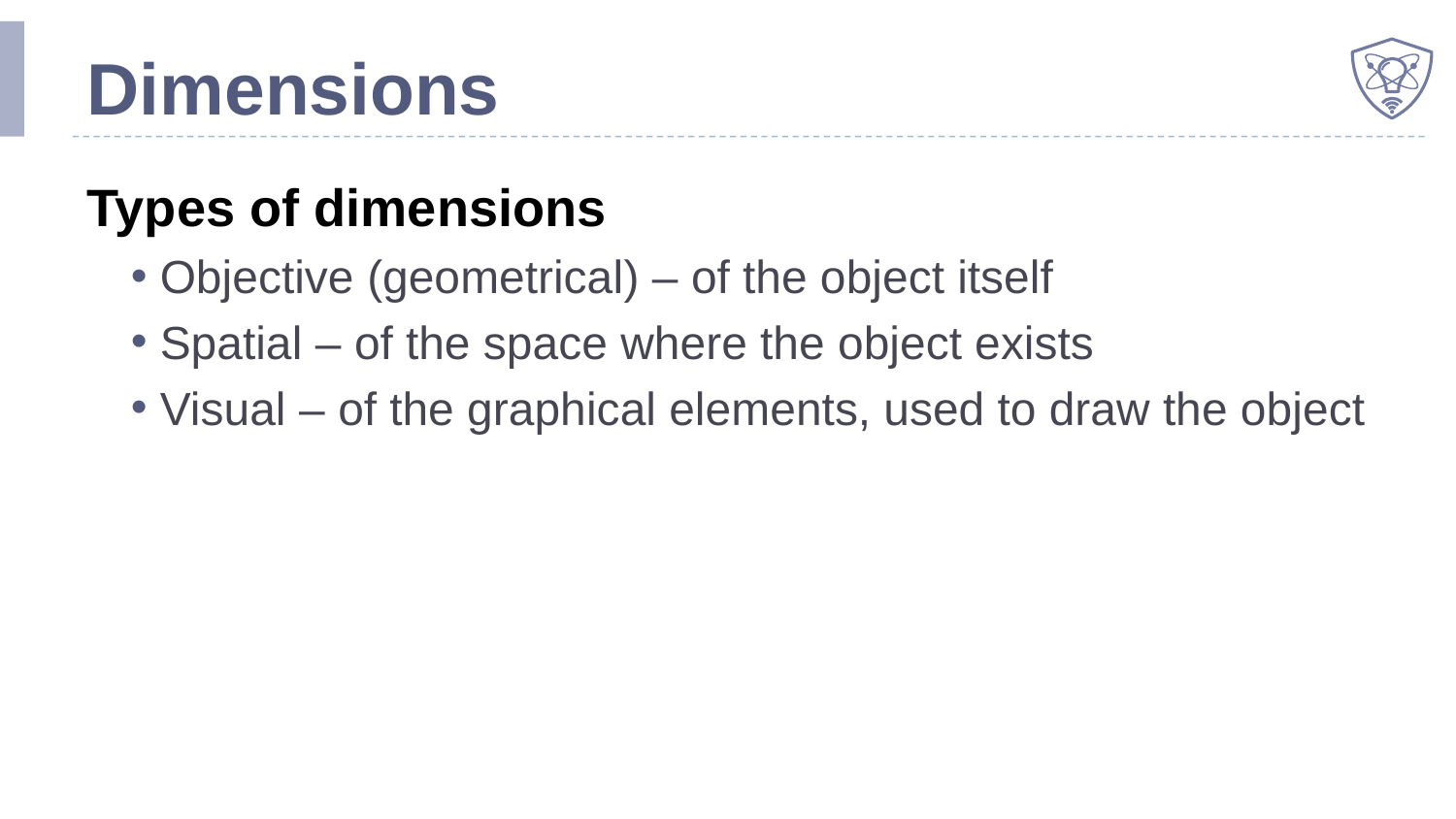

# Dimensions
Types of dimensions
Objective (geometrical) – of the object itself
Spatial – of the space where the object exists
Visual – of the graphical elements, used to draw the object